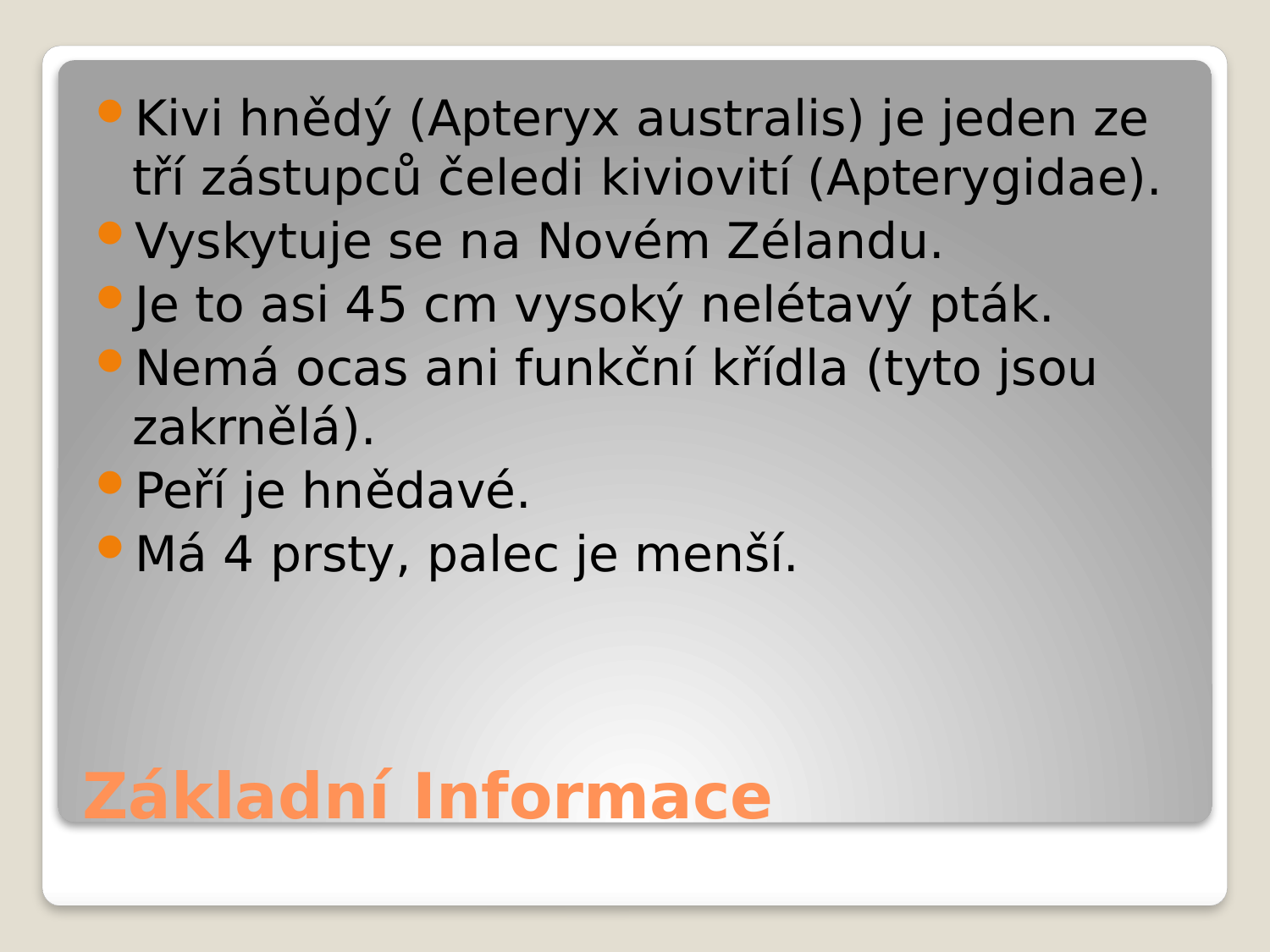

Kivi hnědý (Apteryx australis) je jeden ze tří zástupců čeledi kiviovití (Apterygidae).
Vyskytuje se na Novém Zélandu.
Je to asi 45 cm vysoký nelétavý pták.
Nemá ocas ani funkční křídla (tyto jsou zakrnělá).
Peří je hnědavé.
Má 4 prsty, palec je menší.

# Základní Informace